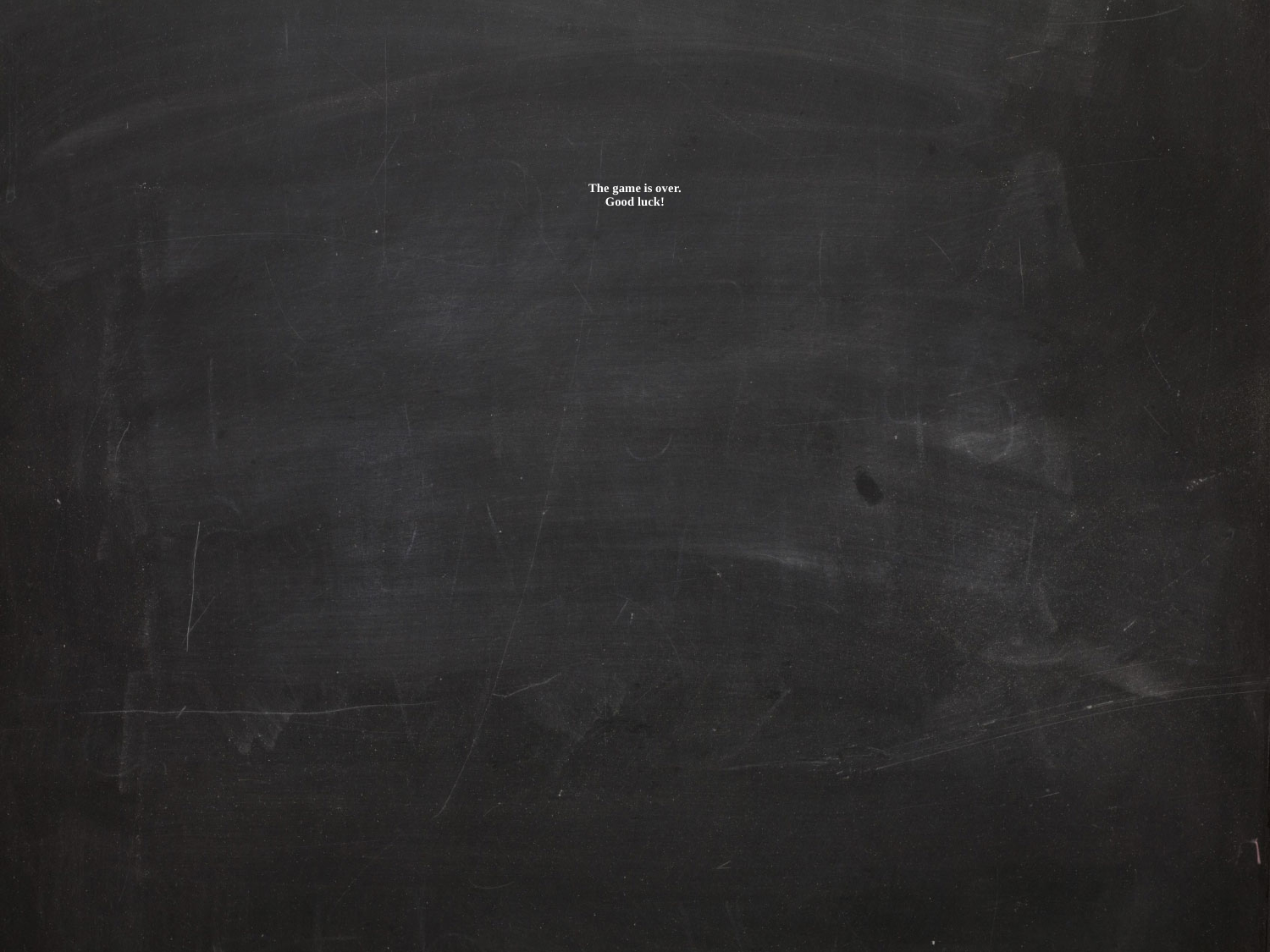

# The game is over. Good luck!